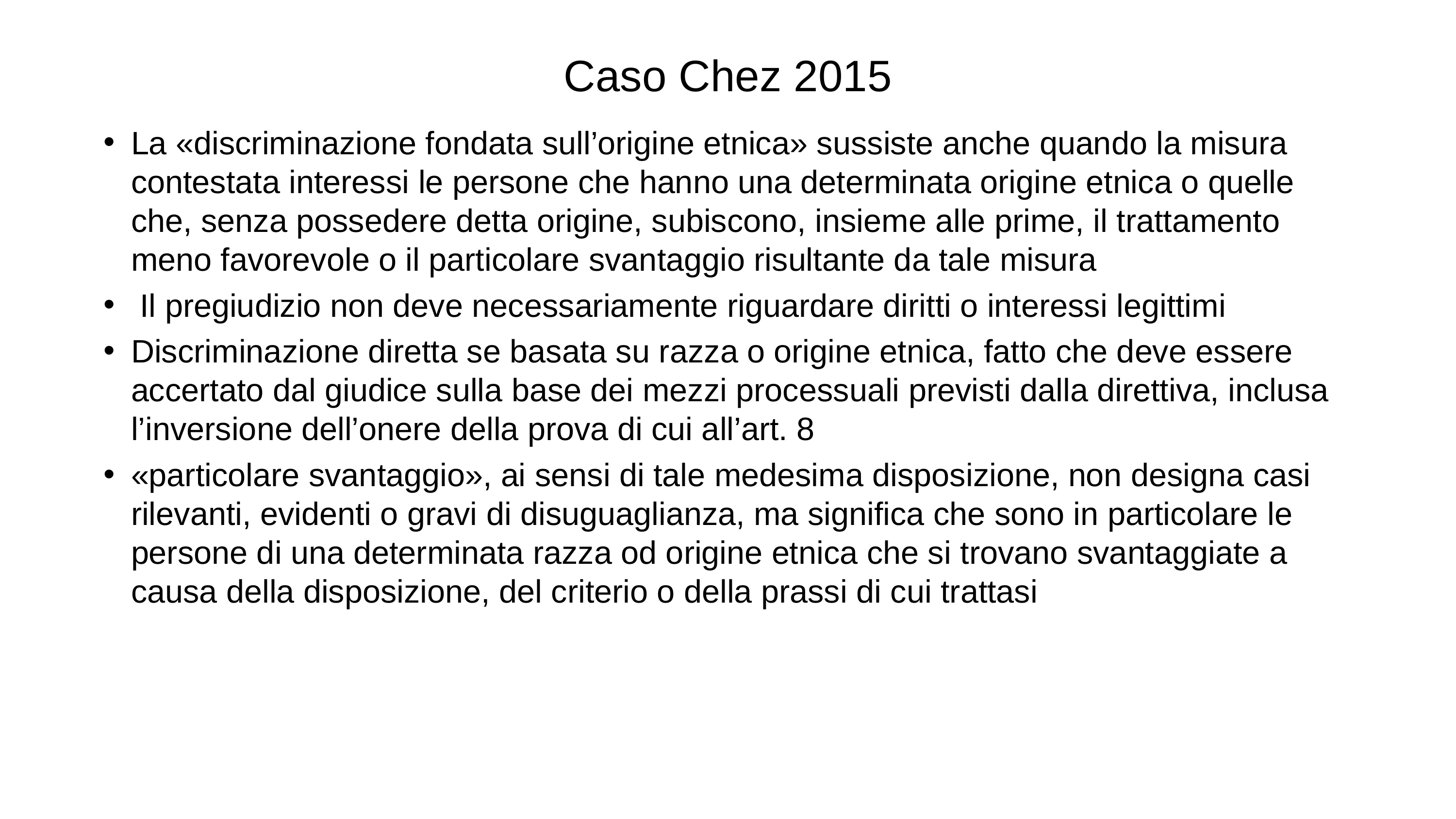

# Caso Chez 2015
La «discriminazione fondata sull’origine etnica» sussiste anche quando la misura contestata interessi le persone che hanno una determinata origine etnica o quelle che, senza possedere detta origine, subiscono, insieme alle prime, il trattamento meno favorevole o il particolare svantaggio risultante da tale misura
 Il pregiudizio non deve necessariamente riguardare diritti o interessi legittimi
Discriminazione diretta se basata su razza o origine etnica, fatto che deve essere accertato dal giudice sulla base dei mezzi processuali previsti dalla direttiva, inclusa l’inversione dell’onere della prova di cui all’art. 8
«particolare svantaggio», ai sensi di tale medesima disposizione, non designa casi rilevanti, evidenti o gravi di disuguaglianza, ma significa che sono in particolare le persone di una determinata razza od origine etnica che si trovano svantaggiate a causa della disposizione, del criterio o della prassi di cui trattasi